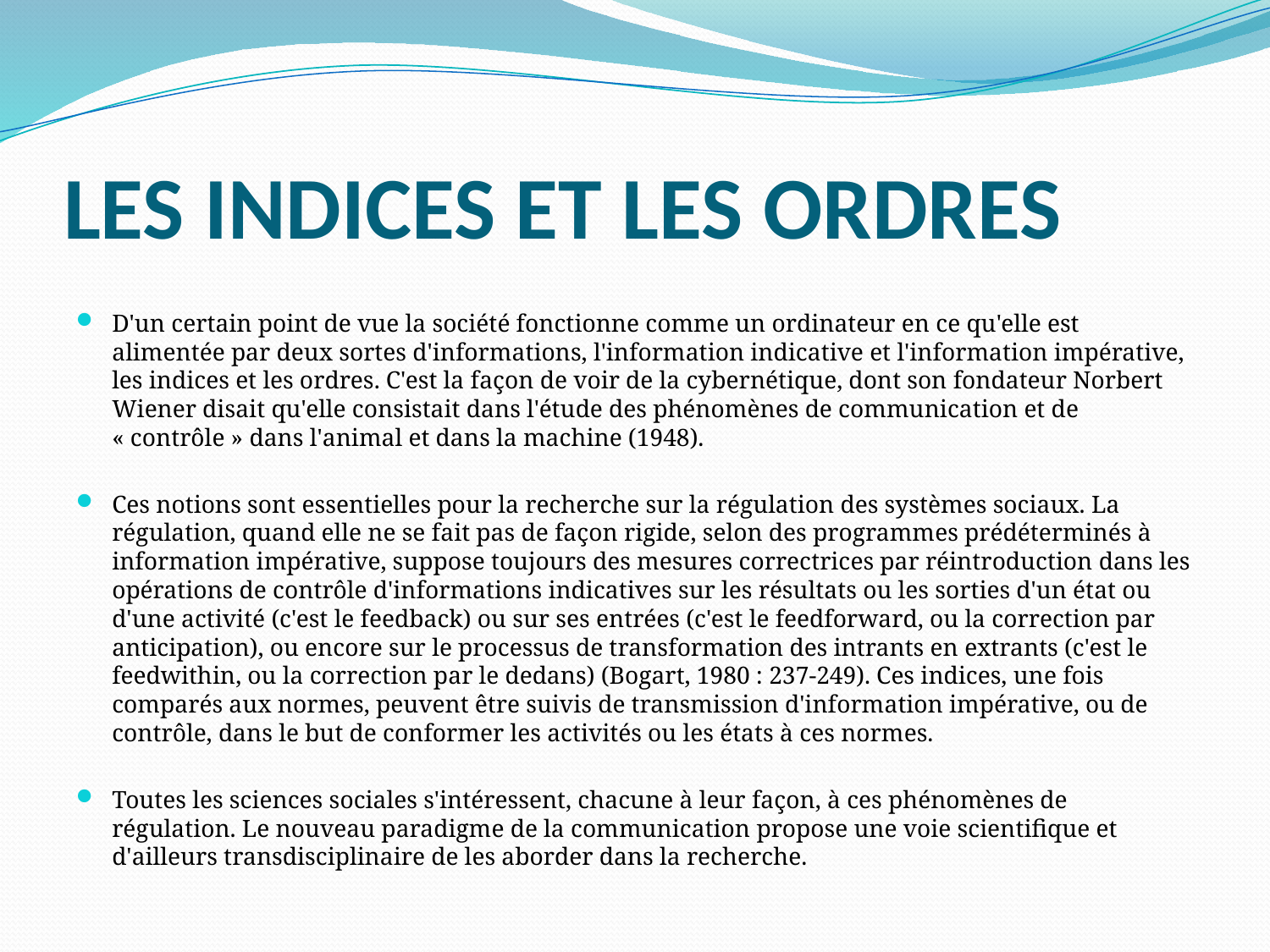

# LES INDICES ET LES ORDRES

D'un certain point de vue la société fonctionne comme un ordinateur en ce qu'elle est alimentée par deux sortes d'informations, l'information indicative et l'information impérative, les indices et les ordres. C'est la façon de voir de la cybernétique, dont son fondateur Norbert Wiener disait qu'elle consistait dans l'étude des phénomènes de communication et de « contrôle » dans l'animal et dans la machine (1948).

Ces notions sont essentielles pour la recherche sur la régulation des systèmes sociaux. La régulation, quand elle ne se fait pas de façon rigide, selon des programmes prédéterminés à information impérative, suppose toujours des mesures correctrices par réintroduction dans les opérations de contrôle d'informations indicatives sur les résultats ou les sorties d'un état ou d'une activité (c'est le feedback) ou sur ses entrées (c'est le feedforward, ou la correction par anticipation), ou encore sur le processus de transformation des intrants en extrants (c'est le feedwithin, ou la correction par le dedans) (Bogart, 1980 : 237-249). Ces indices, une fois comparés aux normes, peuvent être suivis de transmission d'information impérative, ou de contrôle, dans le but de conformer les activités ou les états à ces normes.

Toutes les sciences sociales s'intéressent, chacune à leur façon, à ces phénomènes de régulation. Le nouveau paradigme de la communication propose une voie scientifique et d'ailleurs transdisciplinaire de les aborder dans la recherche.